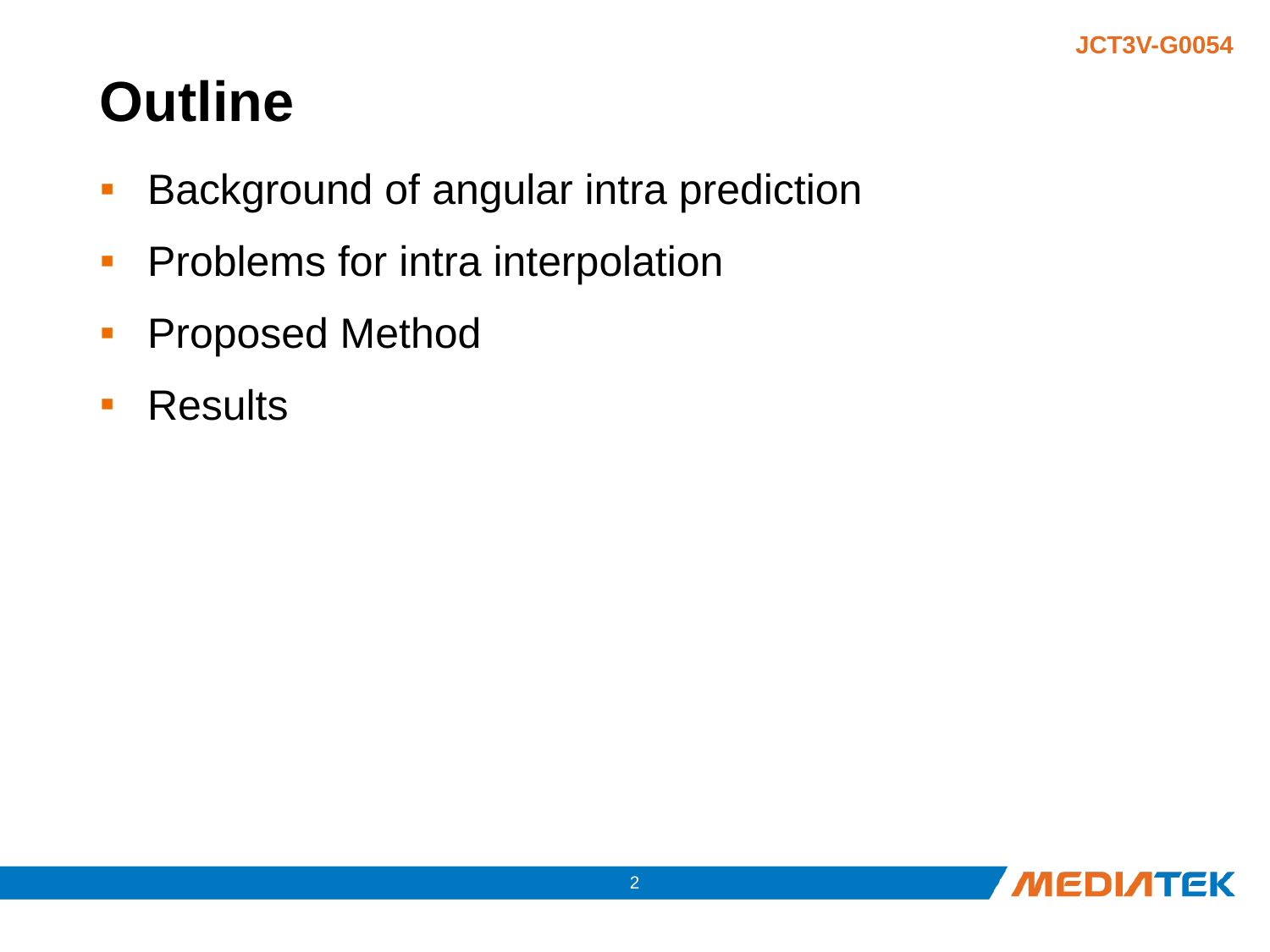

# Outline
Background of angular intra prediction
Problems for intra interpolation
Proposed Method
Results
2